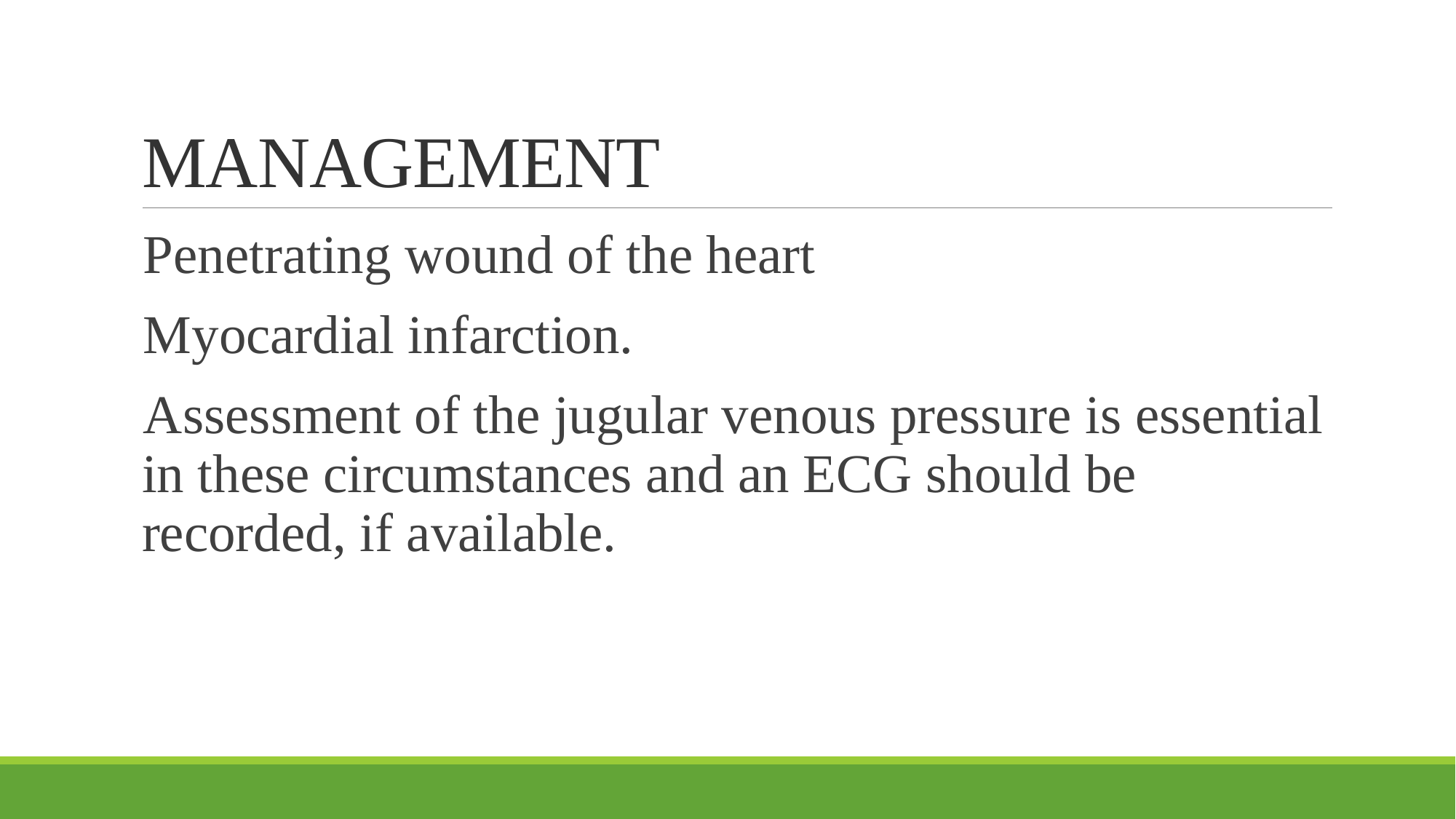

# MANAGEMENT
Penetrating wound of the heart
Myocardial infarction.
Assessment of the jugular venous pressure is essential in these circumstances and an ECG should be recorded, if available.